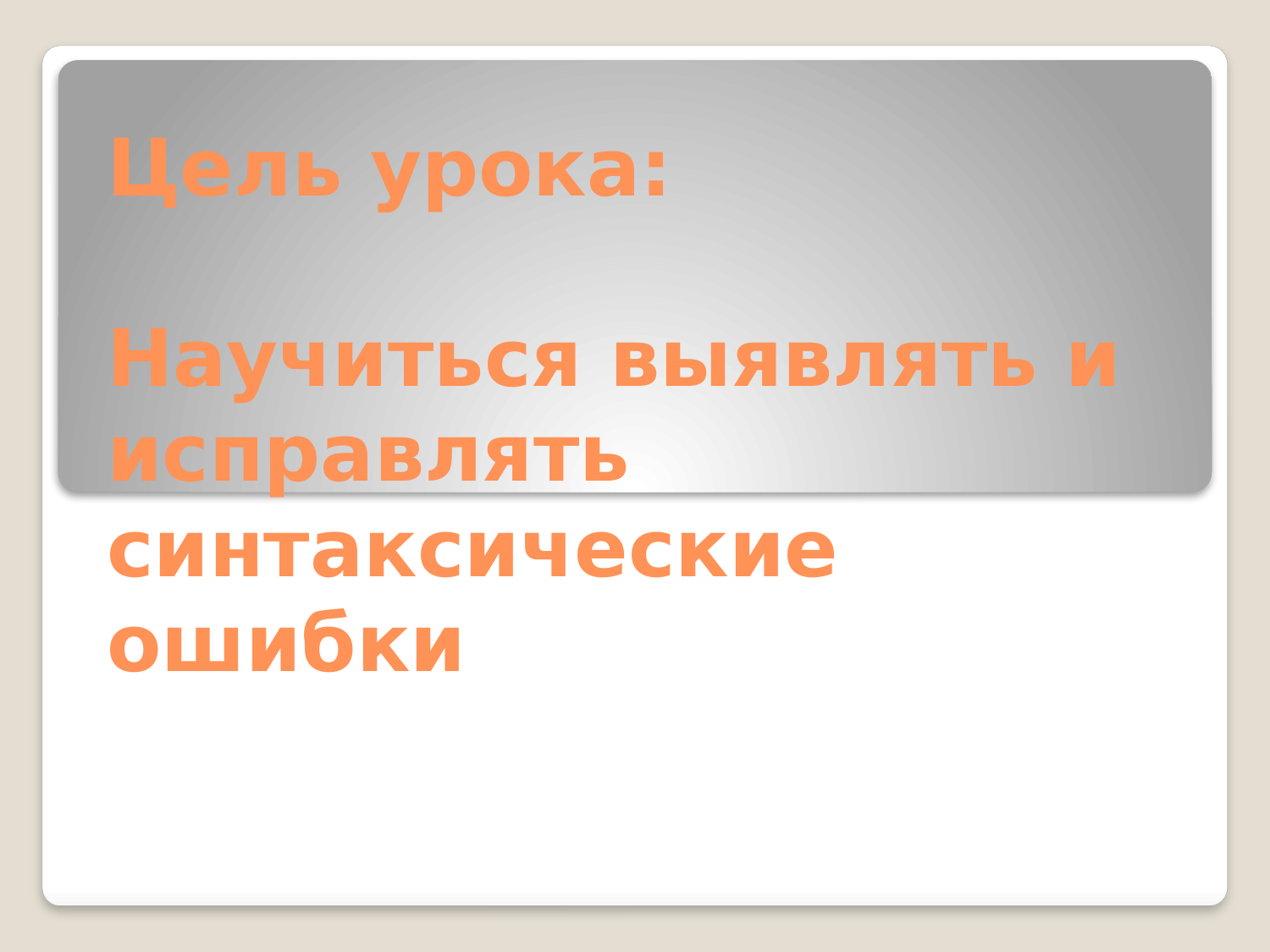

# Цель урока: Научиться выявлять и исправлять синтаксические ошибки